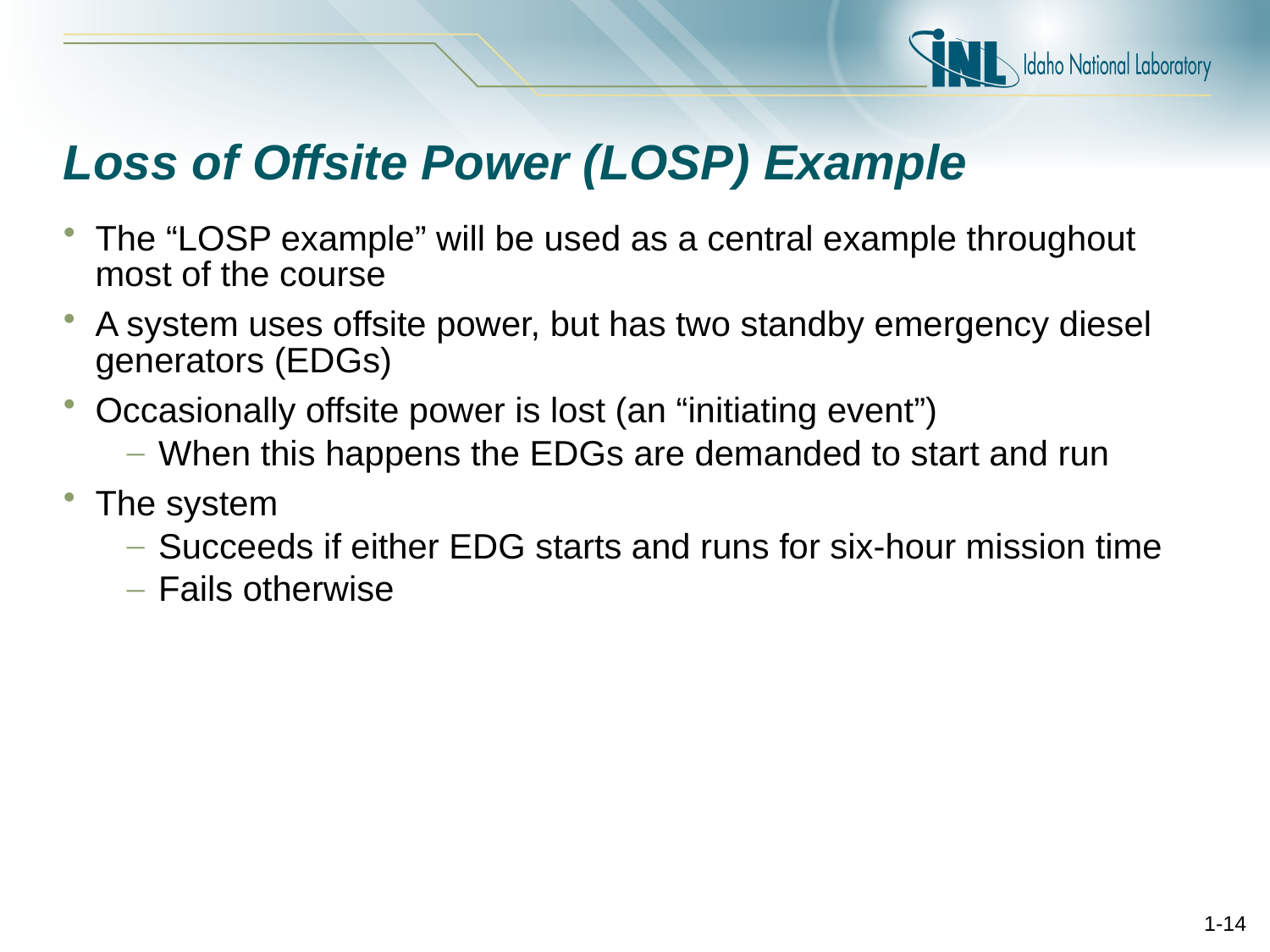

# Loss of Offsite Power (LOSP) Example
The “LOSP example” will be used as a central example throughout most of the course
A system uses offsite power, but has two standby emergency diesel generators (EDGs)
Occasionally offsite power is lost (an “initiating event”)
When this happens the EDGs are demanded to start and run
The system
Succeeds if either EDG starts and runs for six-hour mission time
Fails otherwise
1-14